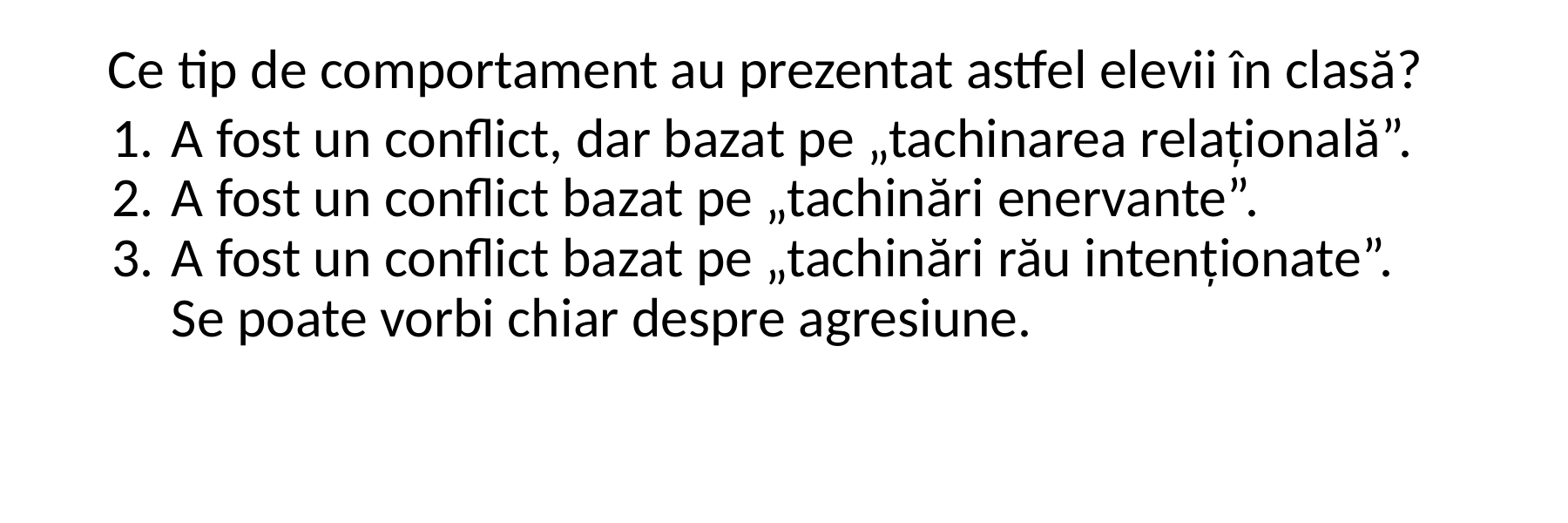

Ce tip de comportament au prezentat astfel elevii în clasă?
A fost un conflict, dar bazat pe „tachinarea relațională”.
A fost un conflict bazat pe „tachinări enervante”.
A fost un conflict bazat pe „tachinări rău intenționate”. Se poate vorbi chiar despre agresiune.